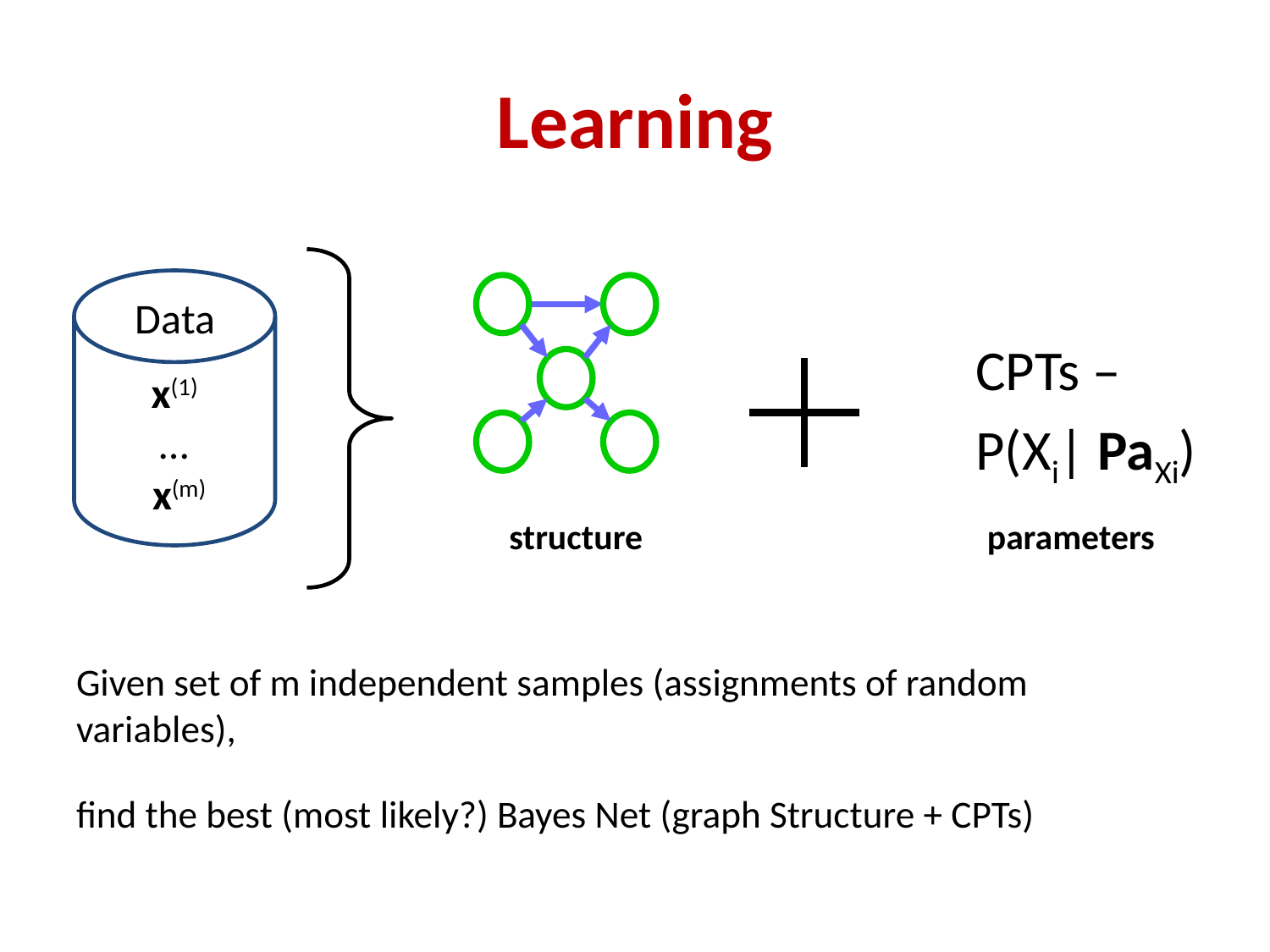

# Learning

Given set of m independent samples (assignments of random variables),
find the best (most likely?) Bayes Net (graph Structure + CPTs)

Data
CPTs –
P(Xi| PaXi)
x(1)
…
 x(m)

structure
parameters